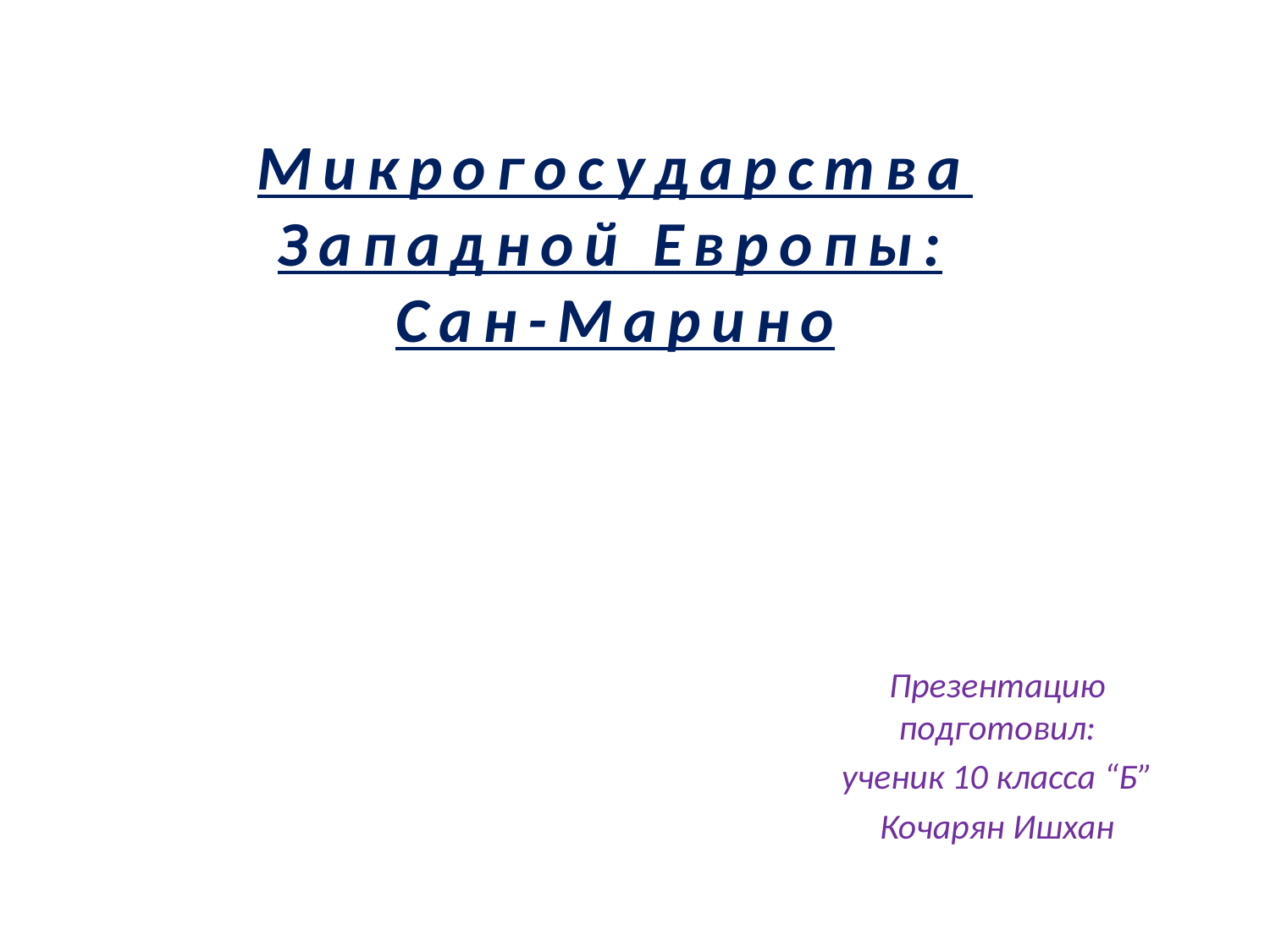

# Микрогосударства Западной Европы: Сан-Марино
Презентацию подготовил:
ученик 10 класса “Б”
Кочарян Ишхан